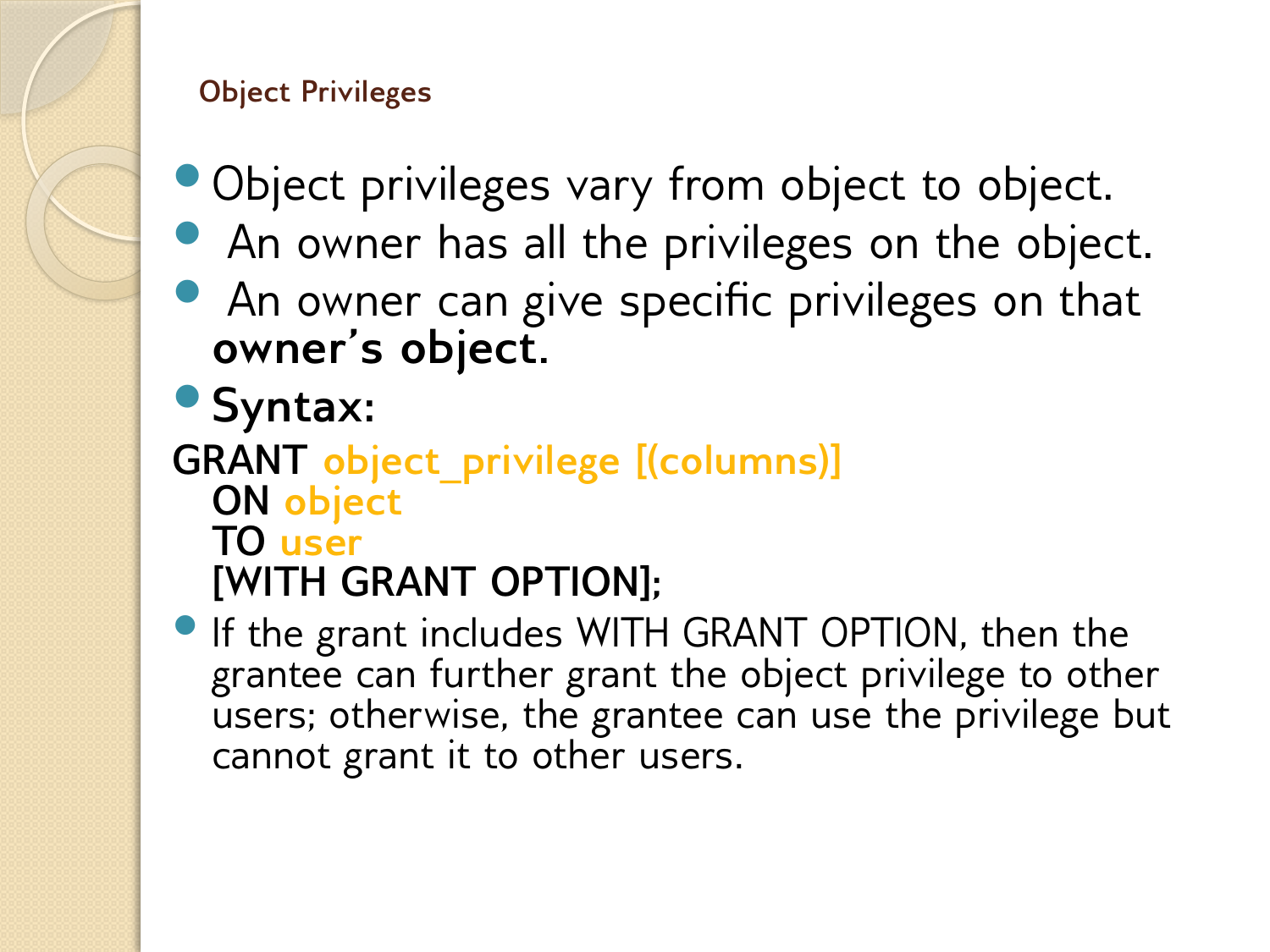

# Object Privileges
Object privileges vary from object to object.
 An owner has all the privileges on the object.
 An owner can give specific privileges on that owner’s object.
Syntax:
GRANT object_privilege [(columns)]
ON object
TO user
[WITH GRANT OPTION];
If the grant includes WITH GRANT OPTION, then the grantee can further grant the object privilege to other users; otherwise, the grantee can use the privilege but cannot grant it to other users.